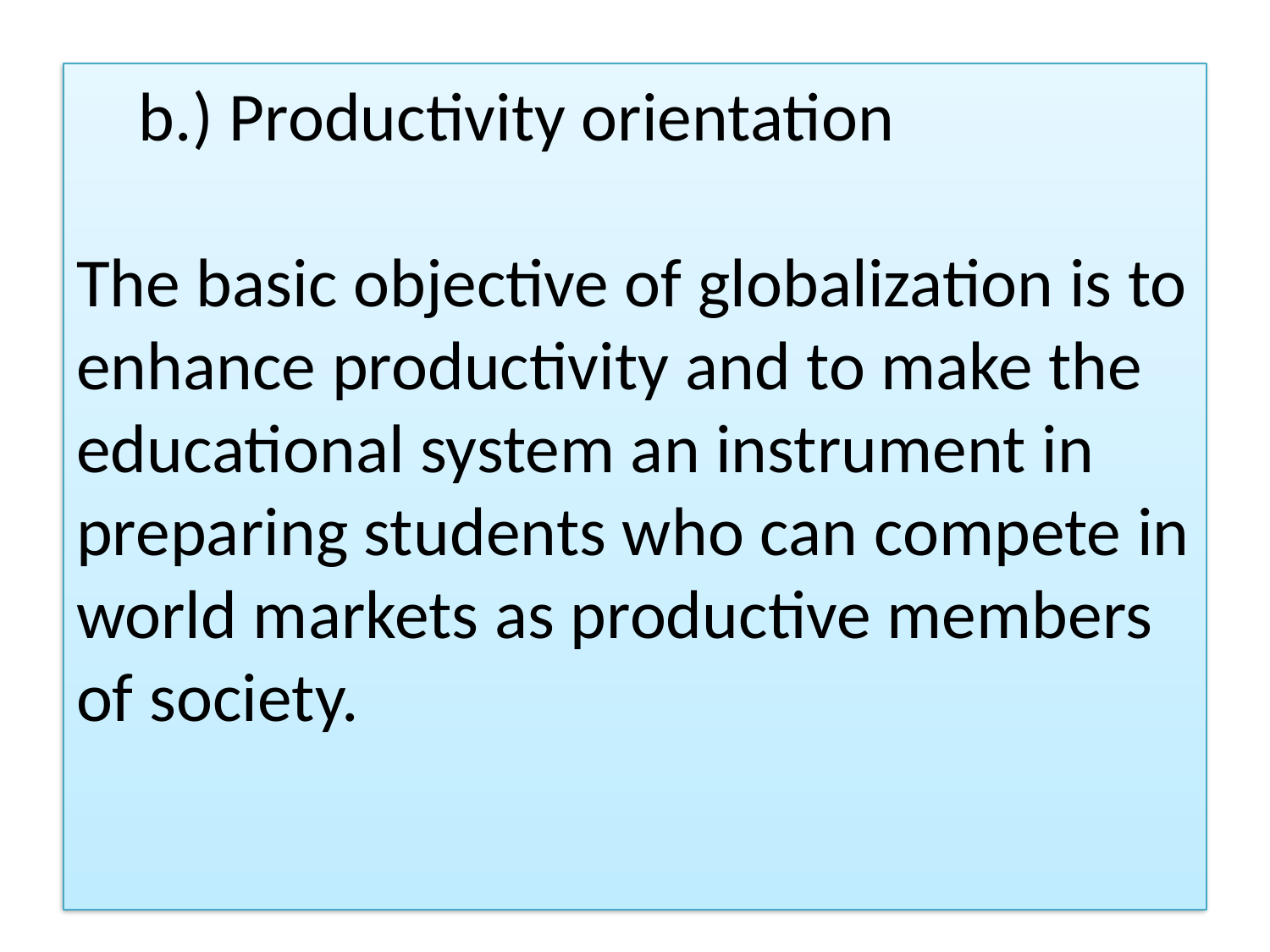

# b.) Productivity orientation The basic objective of globalization is to enhance productivity and to make the educational system an instrument in preparing students who can compete in world markets as productive members of society.